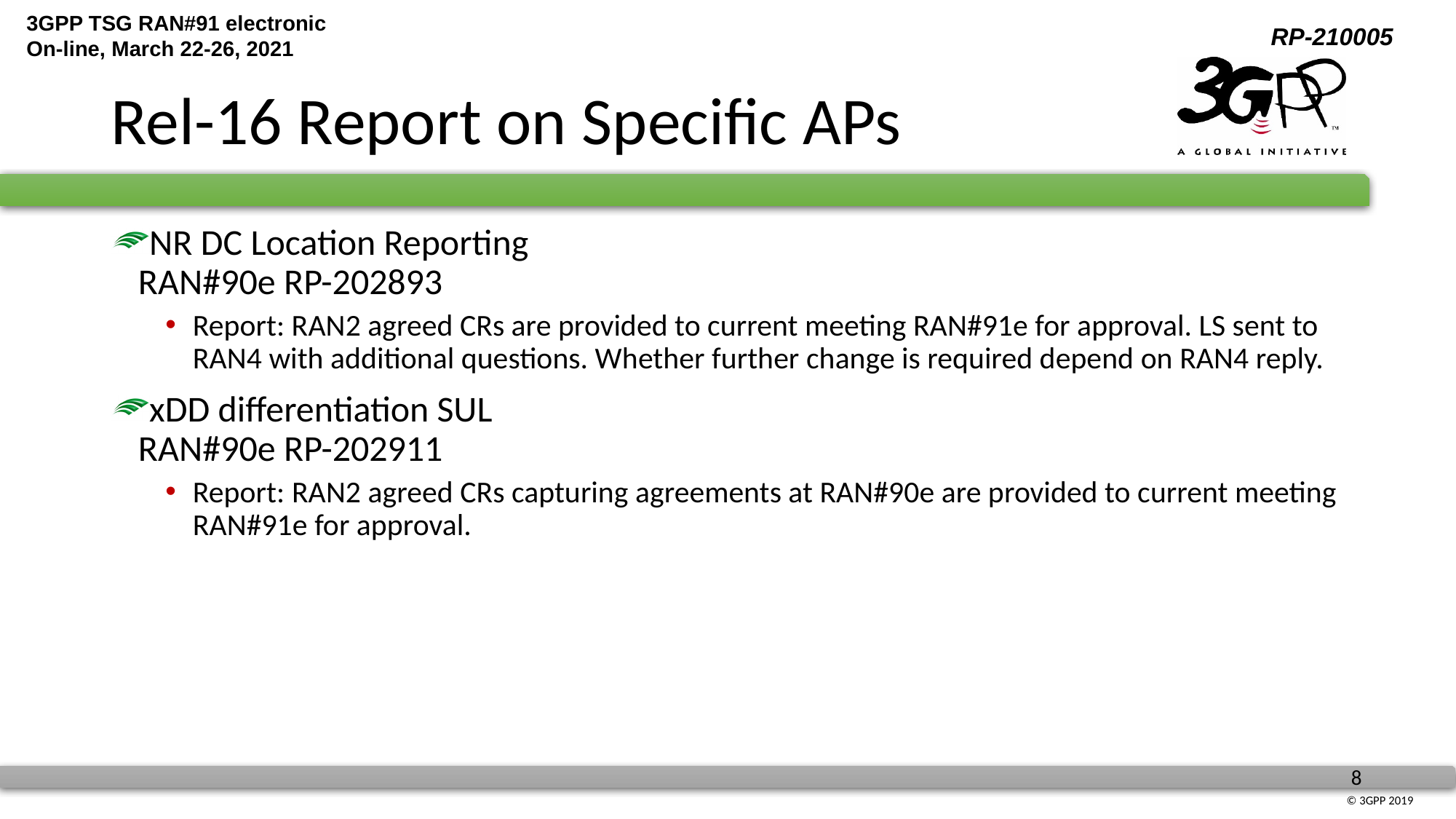

# Rel-16 Report on Specific APs
NR DC Location Reporting
RAN#90e RP-202893
Report: RAN2 agreed CRs are provided to current meeting RAN#91e for approval. LS sent to RAN4 with additional questions. Whether further change is required depend on RAN4 reply.
xDD differentiation SUL
RAN#90e RP-202911
Report: RAN2 agreed CRs capturing agreements at RAN#90e are provided to current meeting RAN#91e for approval.